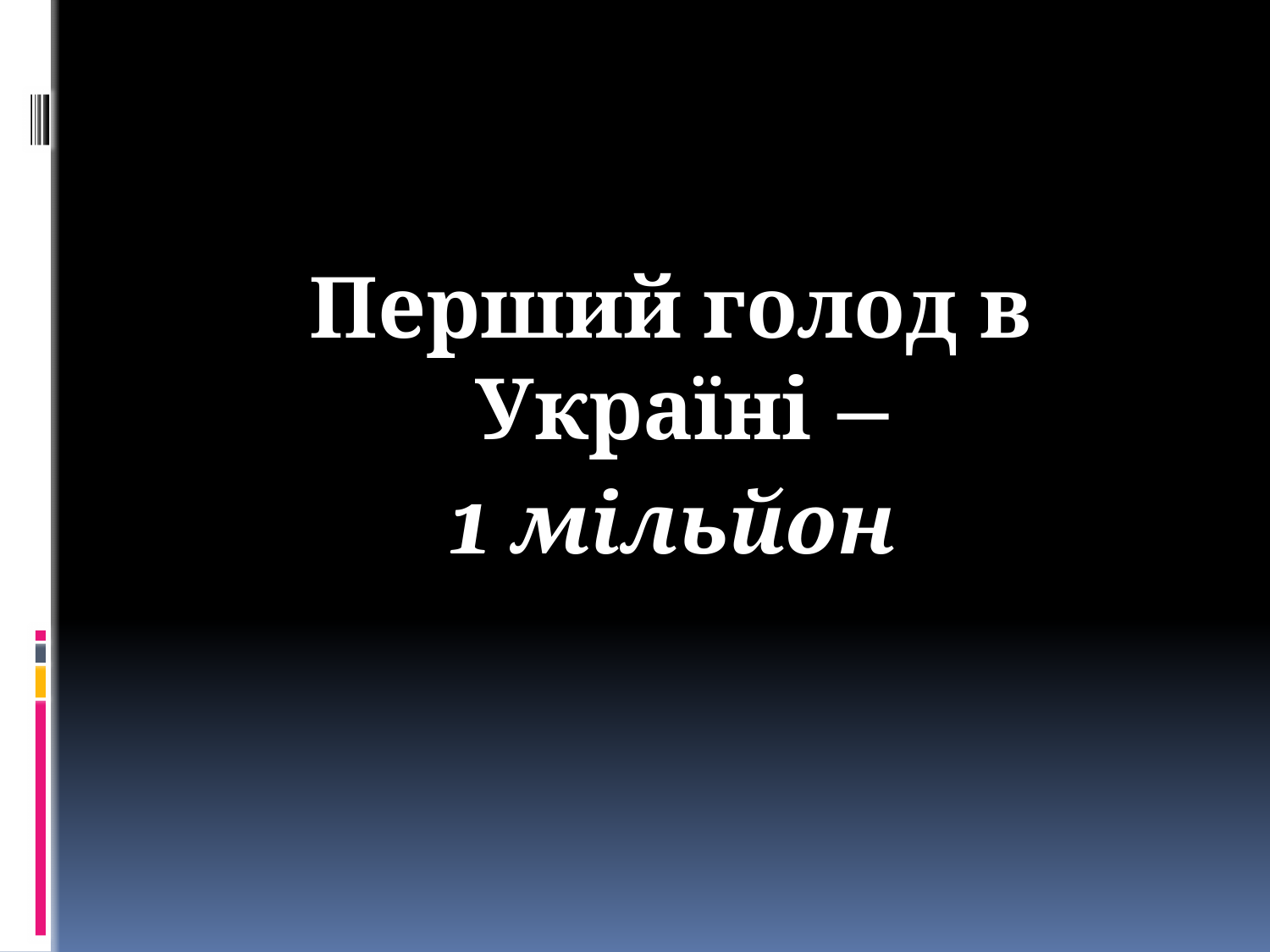

#
Перший голод в Україні –
1 мільйон